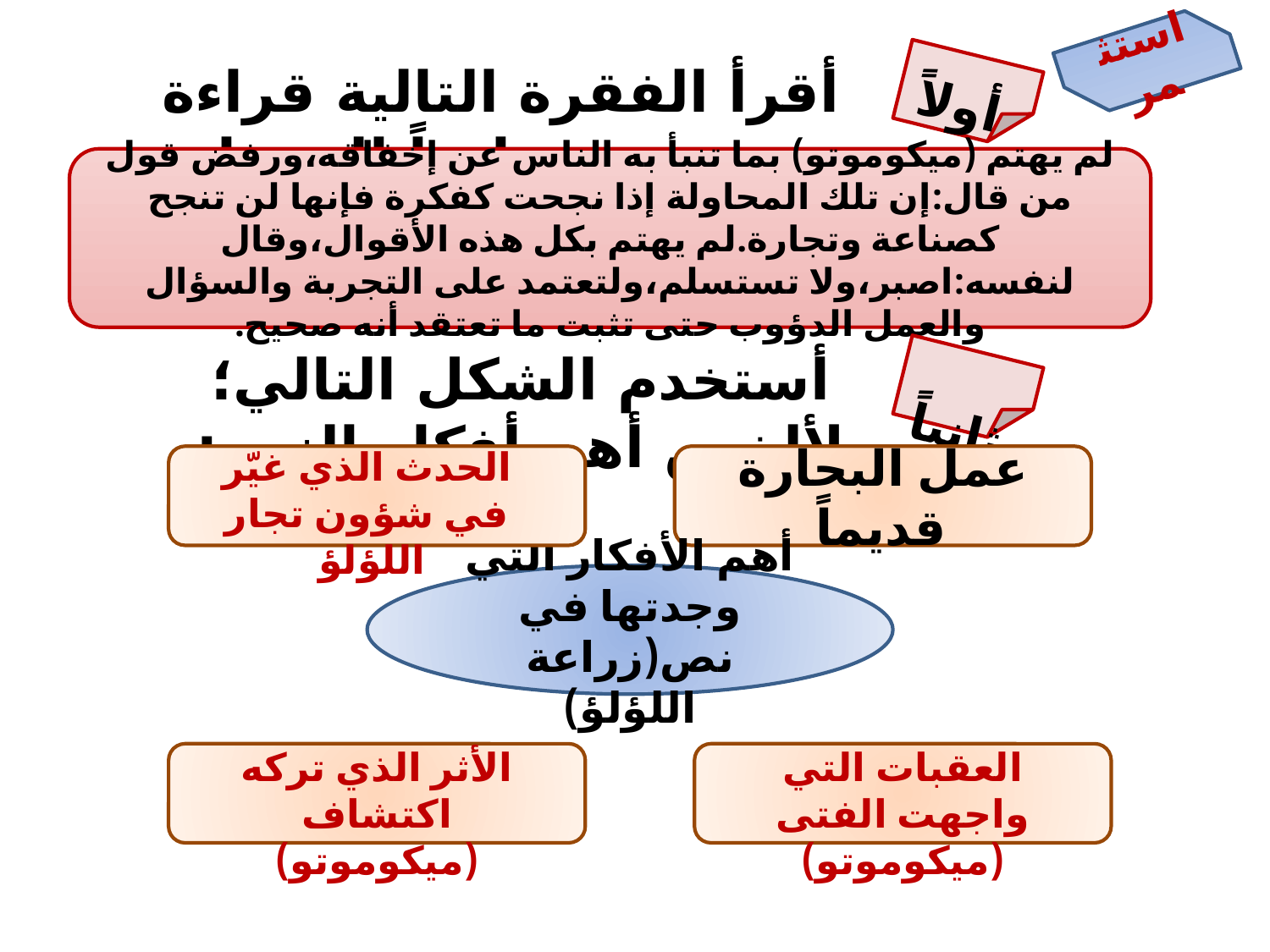

استثمر
أقرأ الفقرة التالية قراءة صحيحة مراعياً الضبط بالشكل:

 أولاً

لم يهتم (ميكوموتو) بما تنبأ به الناس عن إخفاقه،ورفض قول من قال:إن تلك المحاولة إذا نجحت كفكرة فإنها لن تنجح كصناعة وتجارة.لم يهتم بكل هذه الأقوال،وقال لنفسه:اصبر،ولا تستسلم،ولتعتمد على التجربة والسؤال والعمل الدؤوب حتى تثبت ما تعتقد أنه صحيح.

أستخدم الشكل التالي؛لألخص أهم أفكار النص:

  ثانياً
الحدث الذي غيّر في شؤون تجار اللؤلؤ

عمل البحارة قديماً
أهم الأفكار التي وجدتها في نص(زراعة اللؤلؤ)
الأثر الذي تركه اكتشاف (ميكوموتو)
العقبات التي واجهت الفتى (ميكوموتو)